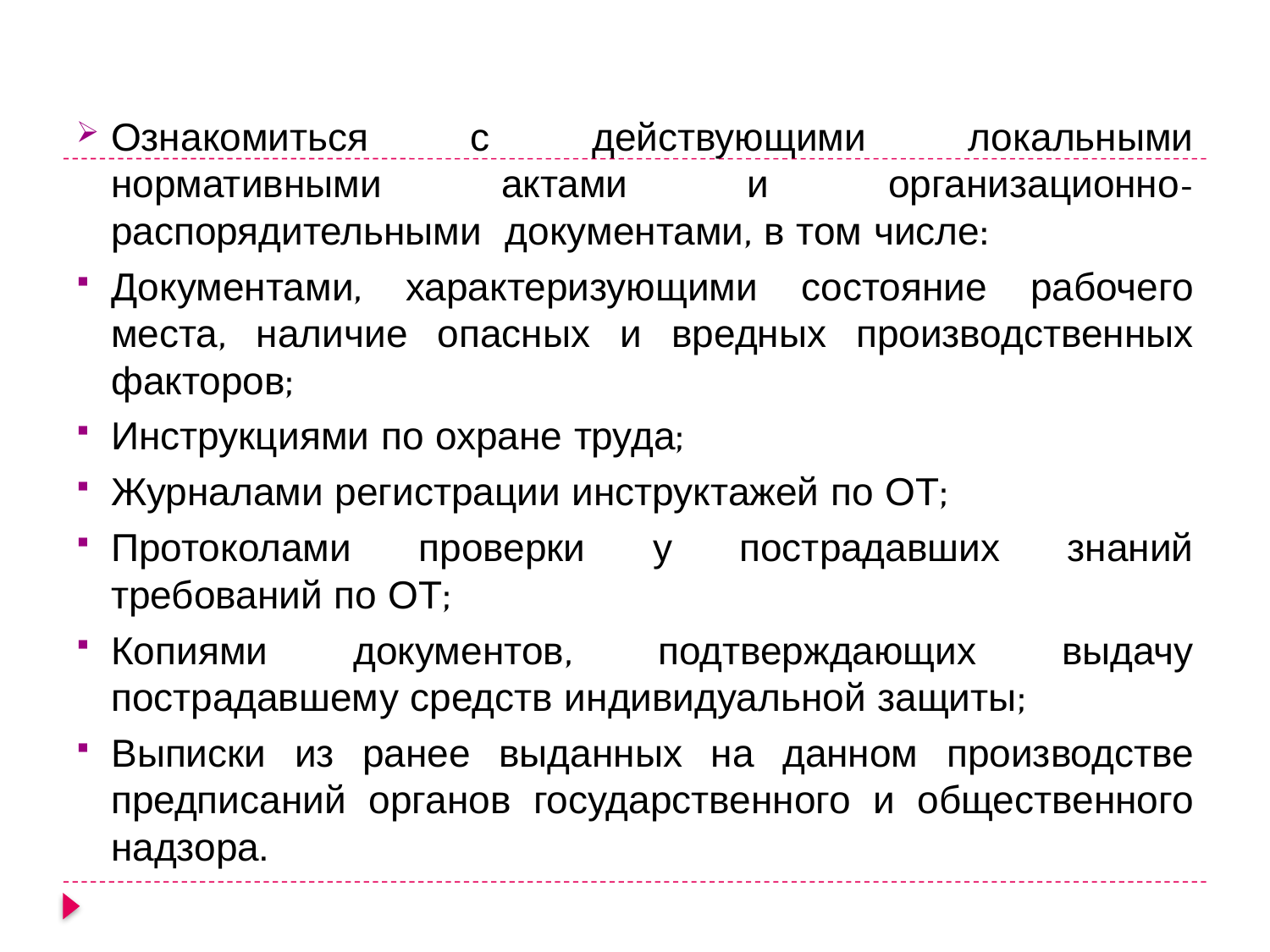

Ознакомиться с действующими локальными нормативными актами и организационно-распорядительными  документами, в том числе:
Документами, характеризующими состояние рабочего места, наличие опасных и вредных производственных факторов;
Инструкциями по охране труда;
Журналами регистрации инструктажей по ОТ;
Протоколами проверки у пострадавших знаний требований по ОТ;
Копиями документов, подтверждающих выдачу пострадавшему средств индивидуальной защиты;
Выписки из ранее выданных на данном производстве предписаний органов государственного и общественного надзора.